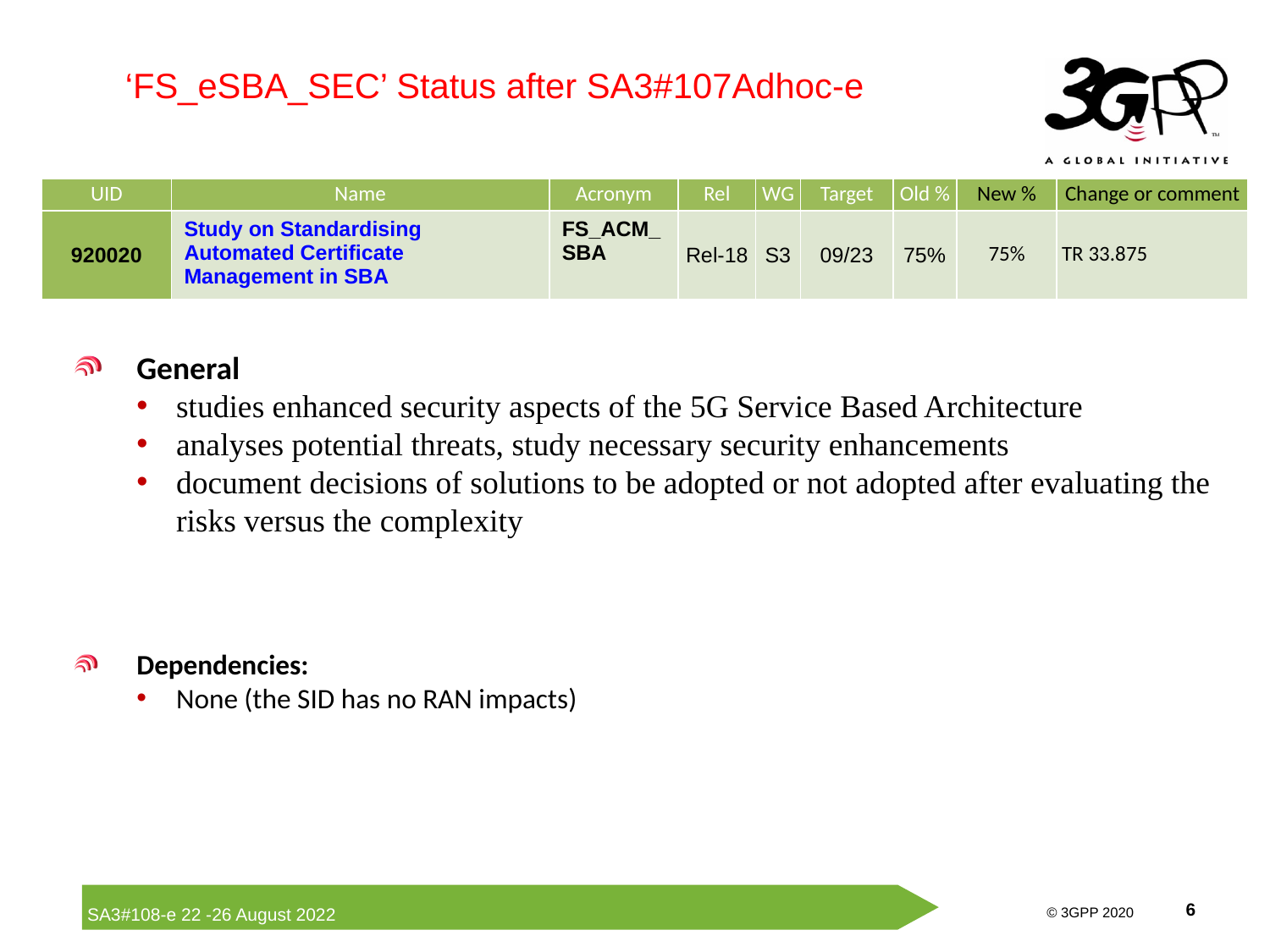

‘FS_eSBA_SEC’ Status after SA3#107Adhoc-e
| UID | Name | Acronym | Rel | WG | Target | Old % | New % | Change or comment |
| --- | --- | --- | --- | --- | --- | --- | --- | --- |
| 920020 | Study on Standardising Automated Certificate Management in SBA | FS\_ACM\_SBA | Rel-18 | S3 | 09/23 | 75% | 75% | TR 33.875 |
General
studies enhanced security aspects of the 5G Service Based Architecture
analyses potential threats, study necessary security enhancements
document decisions of solutions to be adopted or not adopted after evaluating the risks versus the complexity

Dependencies:
None (the SID has no RAN impacts)